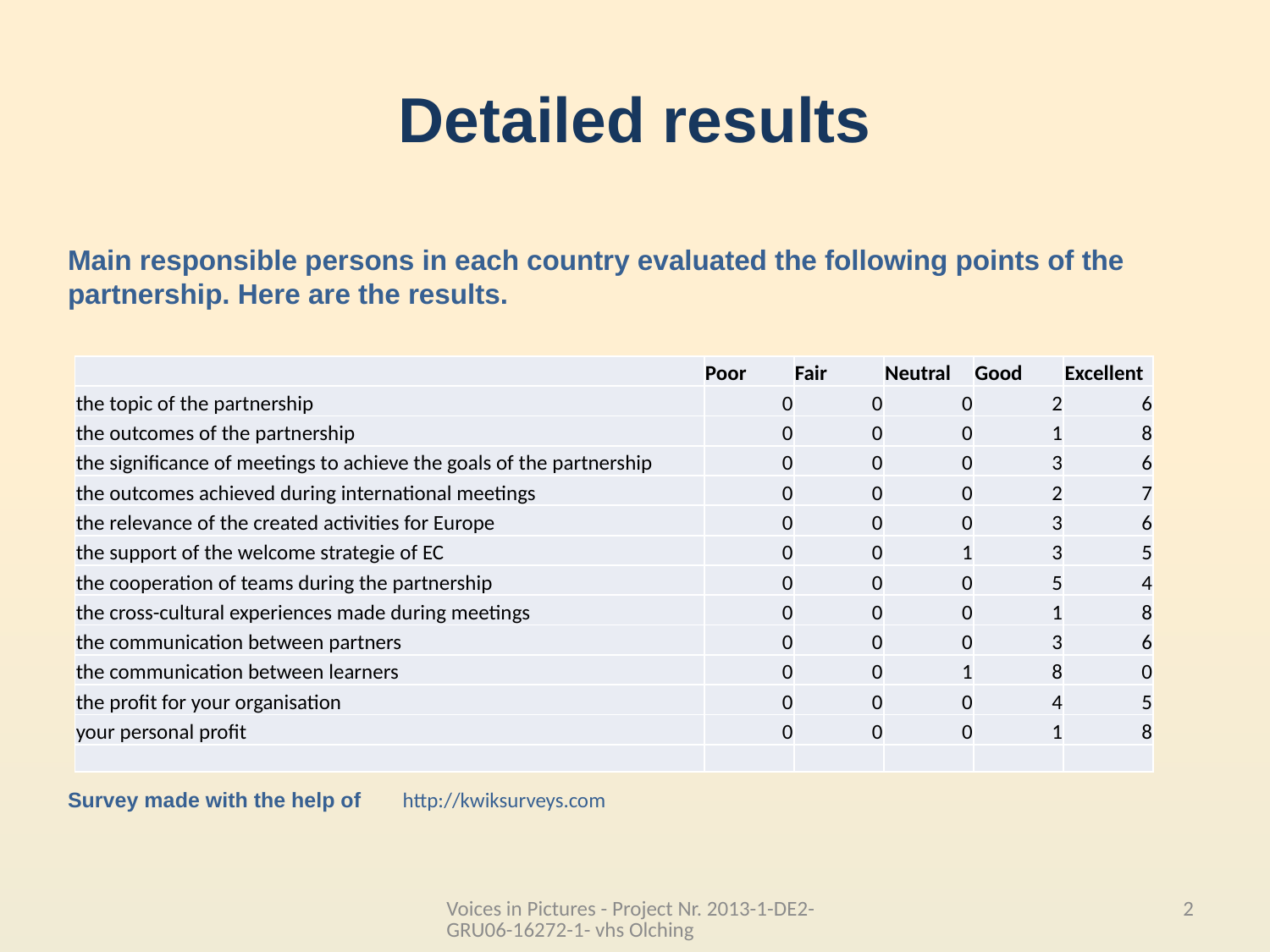

# Detailed results
Main responsible persons in each country evaluated the following points of the partnership. Here are the results.

Survey made with the help of       http://kwiksurveys.com

|  | Poor | Fair | Neutral | Good | Excellent |
| --- | --- | --- | --- | --- | --- |
| the topic of the partnership | 0 | 0 | 0 | 2 | 6 |
| the outcomes of the partnership | 0 | 0 | 0 | 1 | 8 |
| the significance of meetings to achieve the goals of the partnership | 0 | 0 | 0 | 3 | 6 |
| the outcomes achieved during international meetings | 0 | 0 | 0 | 2 | 7 |
| the relevance of the created activities for Europe | 0 | 0 | 0 | 3 | 6 |
| the support of the welcome strategie of EC | 0 | 0 | 1 | 3 | 5 |
| the cooperation of teams during the partnership | 0 | 0 | 0 | 5 | 4 |
| the cross-cultural experiences made during meetings | 0 | 0 | 0 | 1 | 8 |
| the communication between partners | 0 | 0 | 0 | 3 | 6 |
| the communication between learners | 0 | 0 | 1 | 8 | 0 |
| the profit for your organisation | 0 | 0 | 0 | 4 | 5 |
| your personal profit | 0 | 0 | 0 | 1 | 8 |
|  |  |  |  |  |  |
Voices in Pictures - Project Nr. 2013-1-DE2-GRU06-16272-1- vhs Olching
2